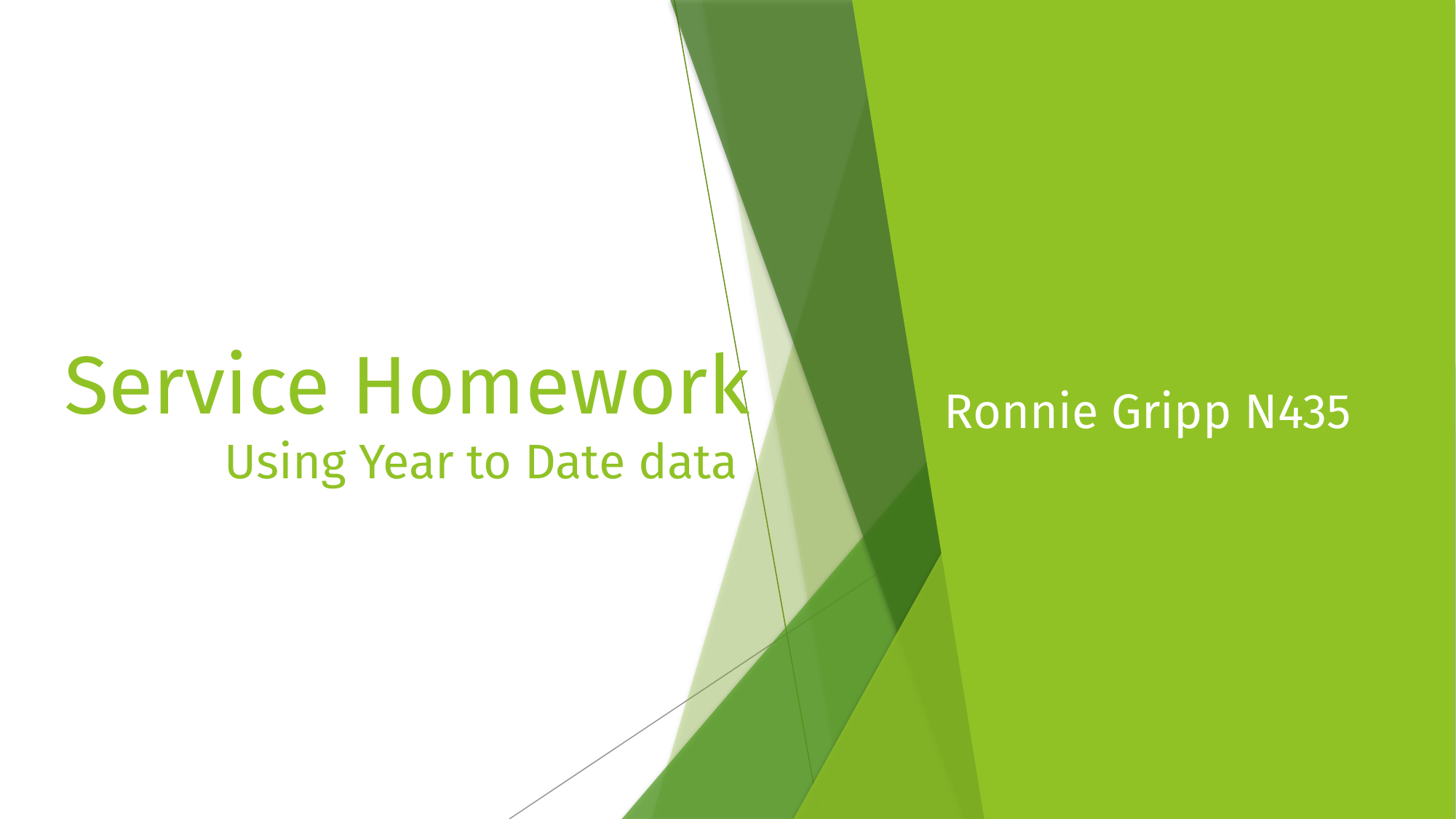

# Service Homework Using Year to Date data
Ronnie Gripp N435